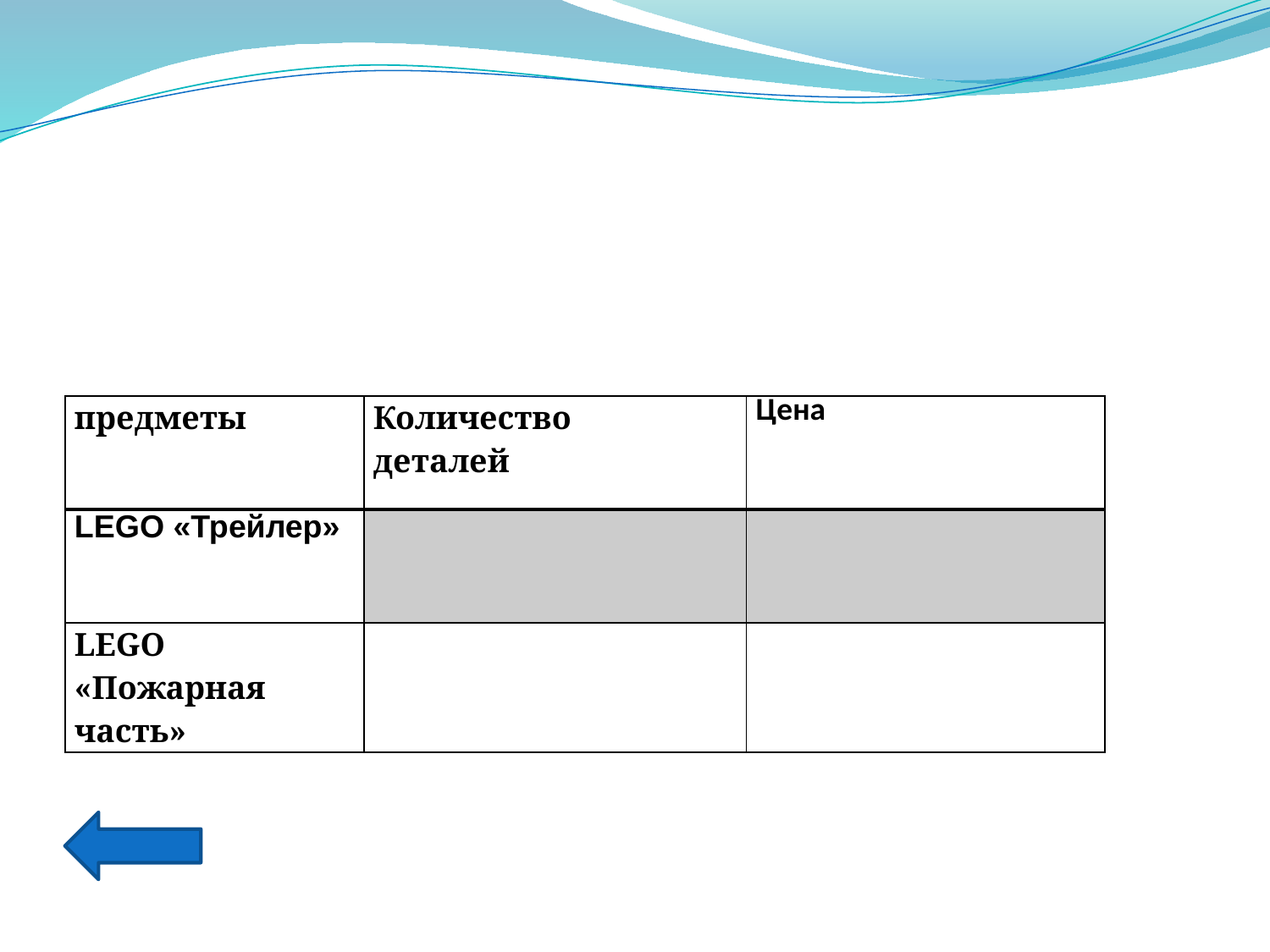

#

| предметы | Количество деталей | Цена |
| --- | --- | --- |
| LEGO «Трейлер» |  |  |
| LEGO «Пожарная часть» |  |  |